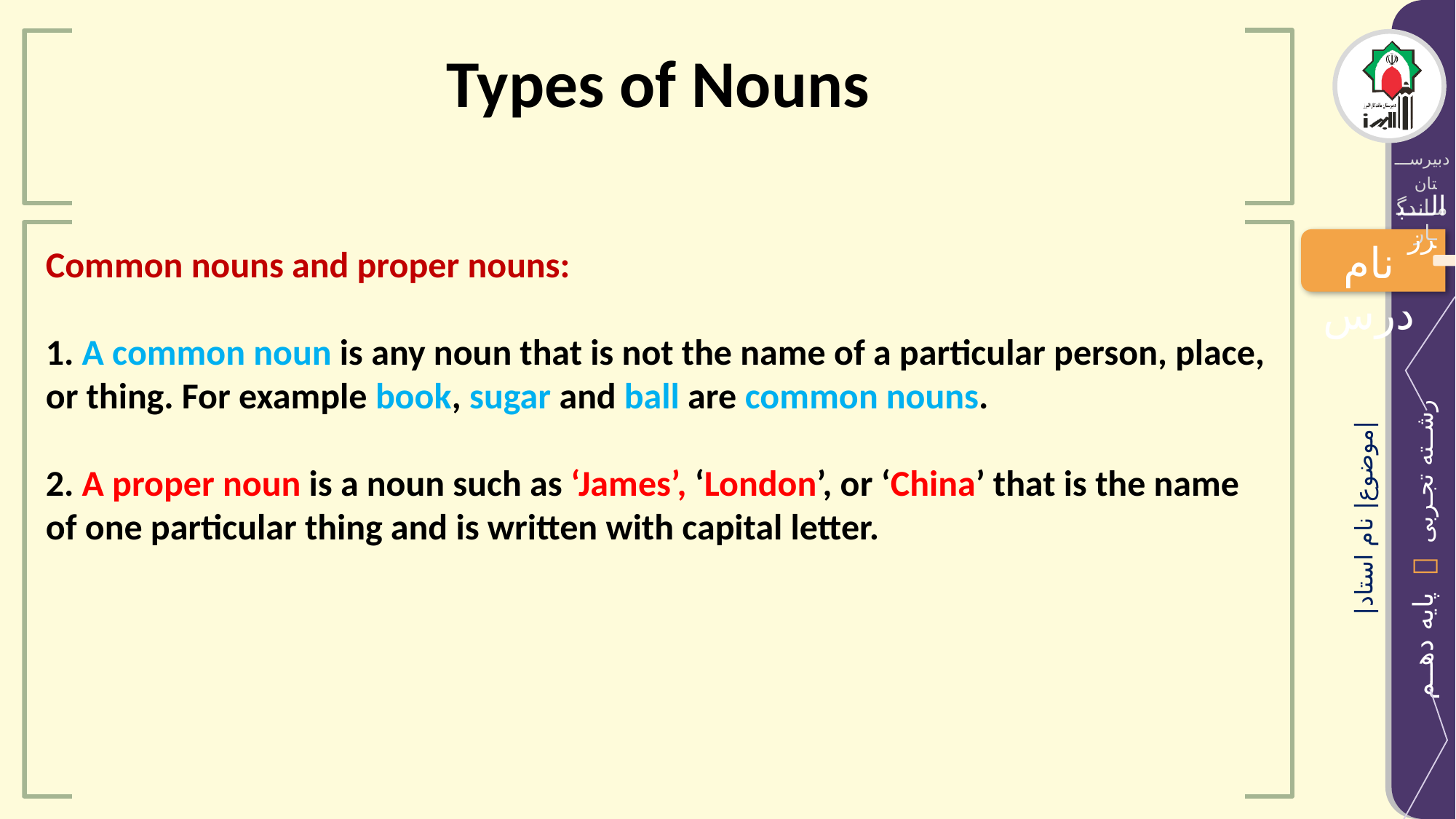

Types of Nouns
Common nouns and proper nouns:

1. A common noun is any noun that is not the name of a particular person, place, or thing. For example book, sugar and ball are common nouns.

2. A proper noun is a noun such as ‘James’, ‘London’, or ‘China’ that is the name
of one particular thing and is written with capital letter.